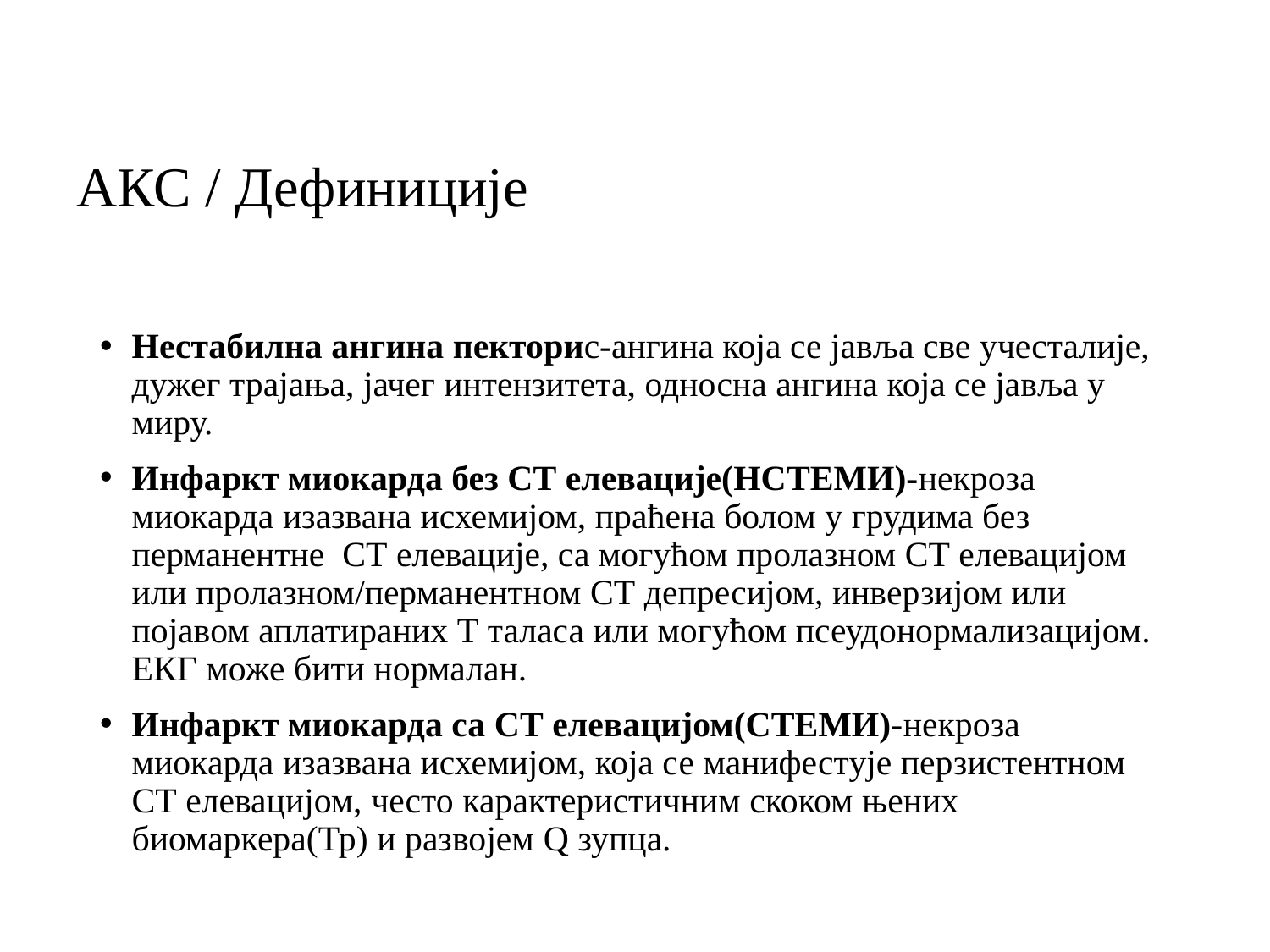

# АКС / Дефиниције

Нестабилна ангина пекторис-ангина која се јавља све учесталије, дужег трајања, јачег интензитета, односна ангина која се јавља у миру.
Инфаркт миокарда без СТ елевације(НСТЕМИ)-некроза миокарда изазвана исхемијом, праћена болом у грудима без перманентне  СТ елевације, са могућом пролазном СТ елевацијом или пролазном/перманентном СТ депресијом, инверзијом или појавом аплатираних Т таласа или могућом псеудонормализацијом. ЕКГ може бити нормалан.
Инфаркт миокарда са СТ елевацијом(СТЕМИ)-некроза миокарда изазвана исхемијом, која се манифестује перзистентном СТ елевацијом, често карактеристичним скоком њених биомаркера(Тр) и развојем Q зупца.